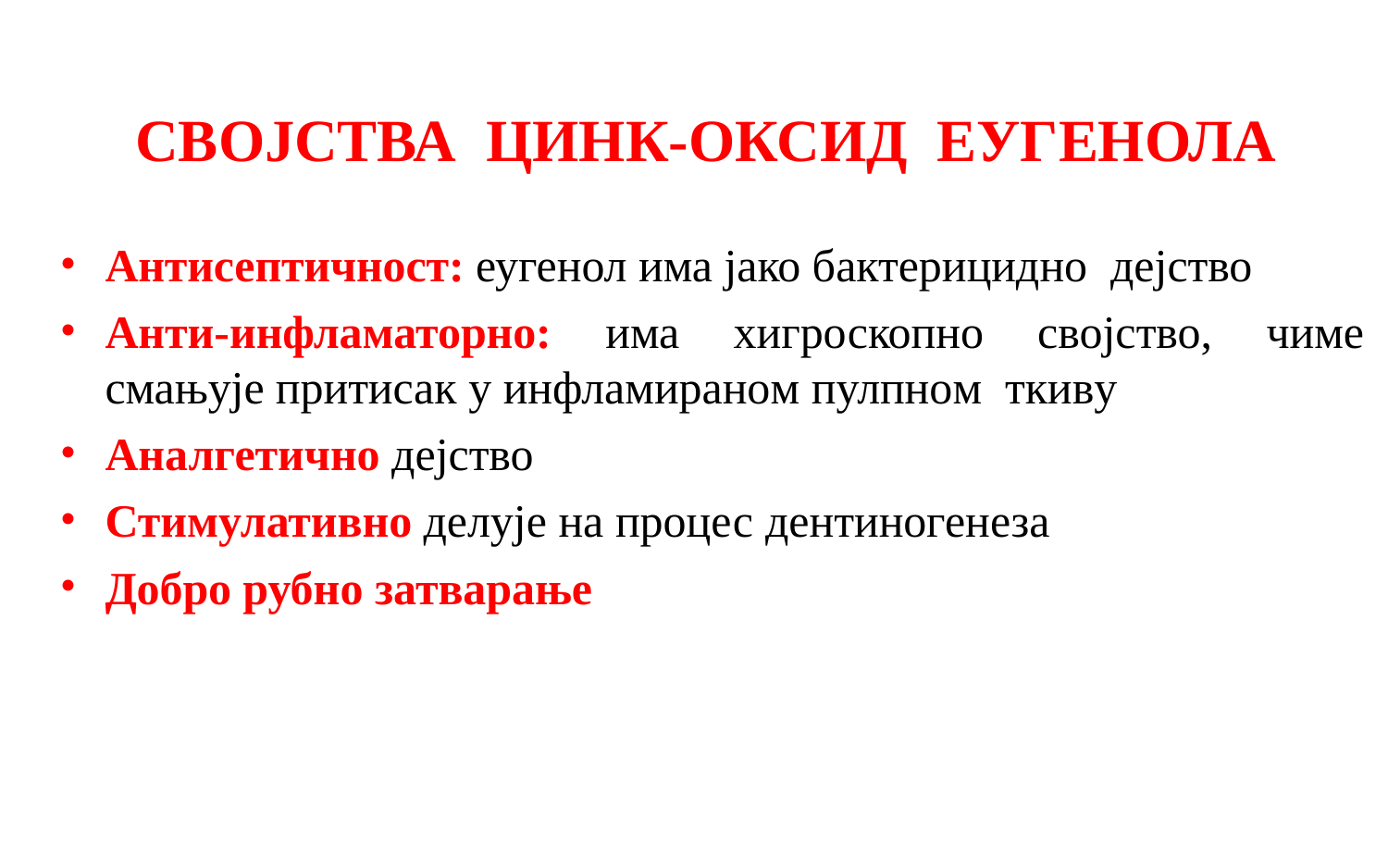

# СВОЈСТВА  ЦИНК-ОКСИД  ЕУГЕНОЛА
Антисептичност: еугенол има јако бактерицидно  дејство
Анти-инфламаторно: има хигроскопно својство, чиме смањује притисак у инфламираном пулпном  ткиву
Аналгетично дејство
Стимулативно делује на процес дентиногенеза
Добро рубно затварање